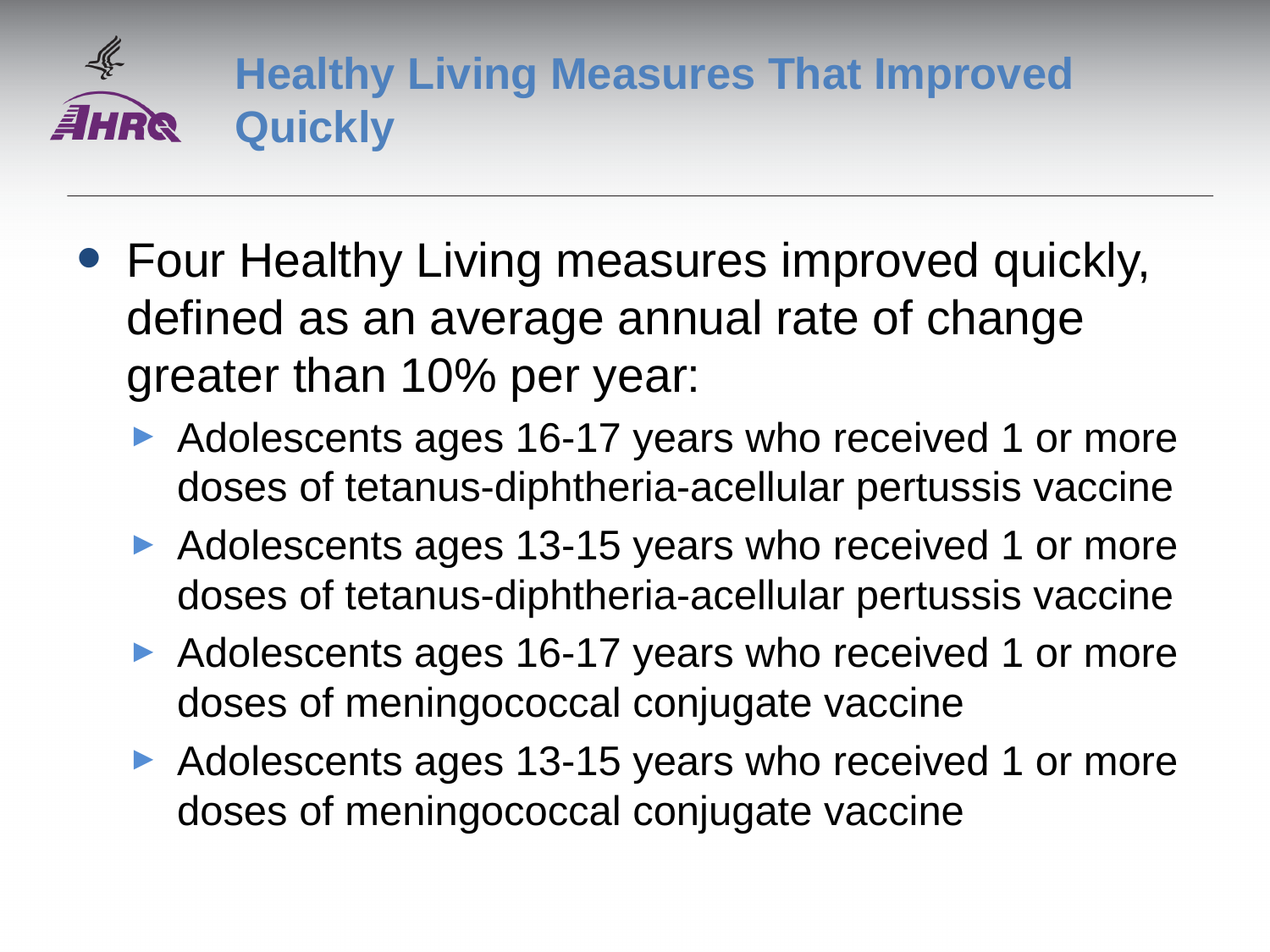

# Healthy Living Measures That Improved Quickly
Four Healthy Living measures improved quickly, defined as an average annual rate of change greater than 10% per year:
Adolescents ages 16-17 years who received 1 or more doses of tetanus-diphtheria-acellular pertussis vaccine
Adolescents ages 13-15 years who received 1 or more doses of tetanus-diphtheria-acellular pertussis vaccine
Adolescents ages 16-17 years who received 1 or more doses of meningococcal conjugate vaccine
Adolescents ages 13-15 years who received 1 or more doses of meningococcal conjugate vaccine